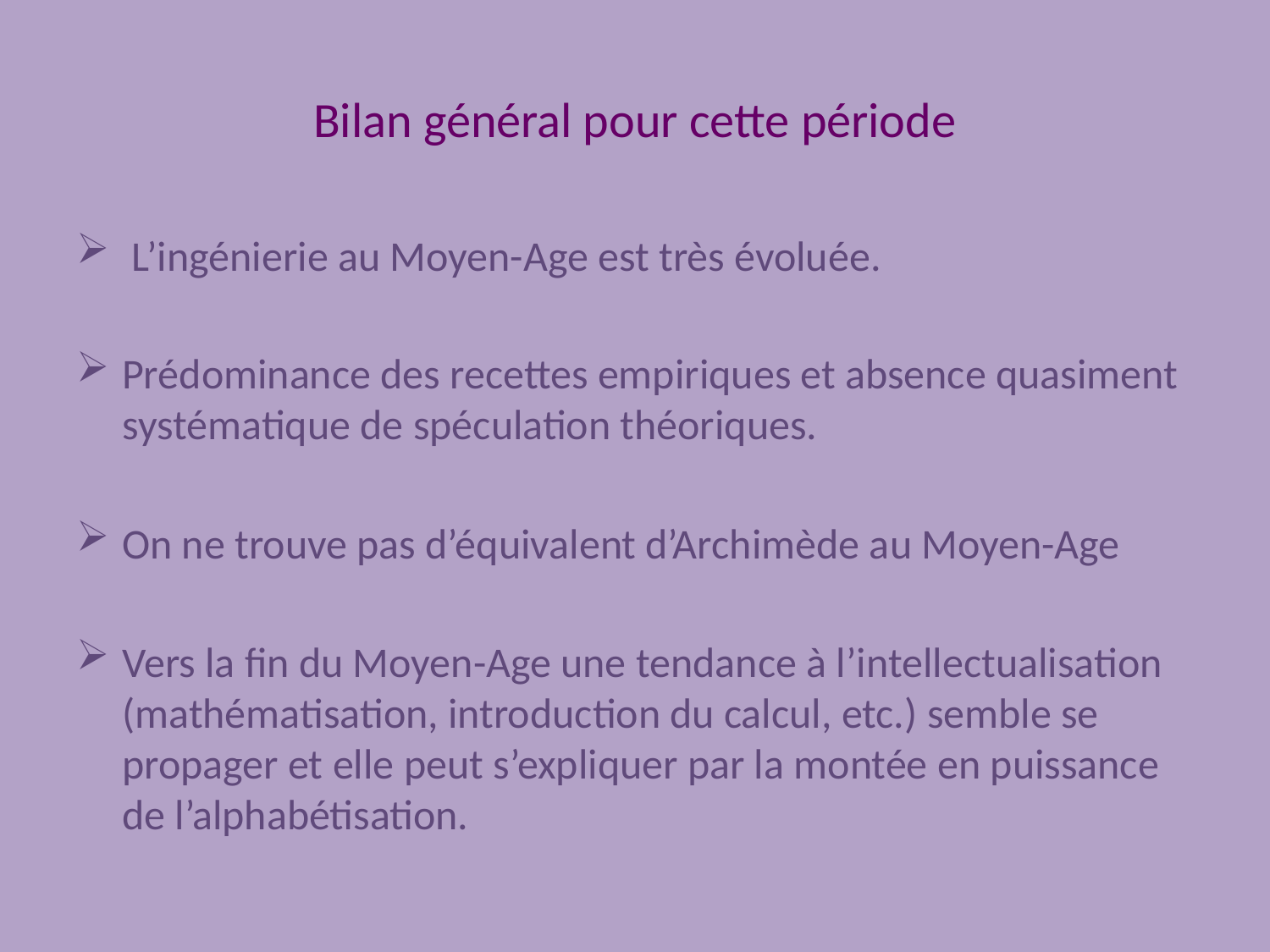

# Bilan général pour cette période
 L’ingénierie au Moyen-Age est très évoluée.

Prédominance des recettes empiriques et absence quasiment systématique de spéculation théoriques.

On ne trouve pas d’équivalent d’Archimède au Moyen-Age

Vers la fin du Moyen-Age une tendance à l’intellectualisation (mathématisation, introduction du calcul, etc.) semble se propager et elle peut s’expliquer par la montée en puissance de l’alphabétisation.